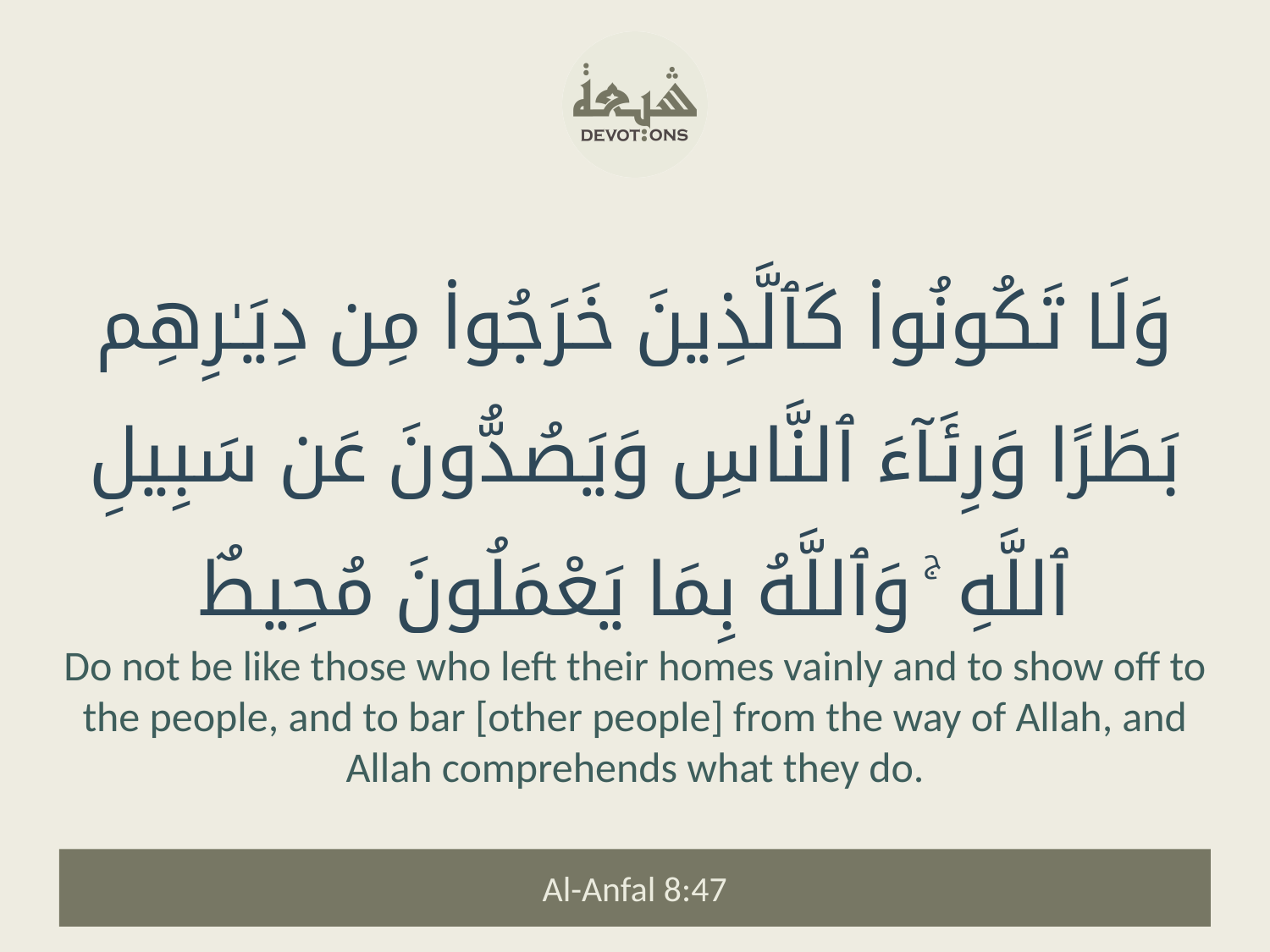

وَلَا تَكُونُوا۟ كَٱلَّذِينَ خَرَجُوا۟ مِن دِيَـٰرِهِم بَطَرًا وَرِئَآءَ ٱلنَّاسِ وَيَصُدُّونَ عَن سَبِيلِ ٱللَّهِ ۚ وَٱللَّهُ بِمَا يَعْمَلُونَ مُحِيطٌ
Do not be like those who left their homes vainly and to show off to the people, and to bar [other people] from the way of Allah, and Allah comprehends what they do.
Al-Anfal 8:47